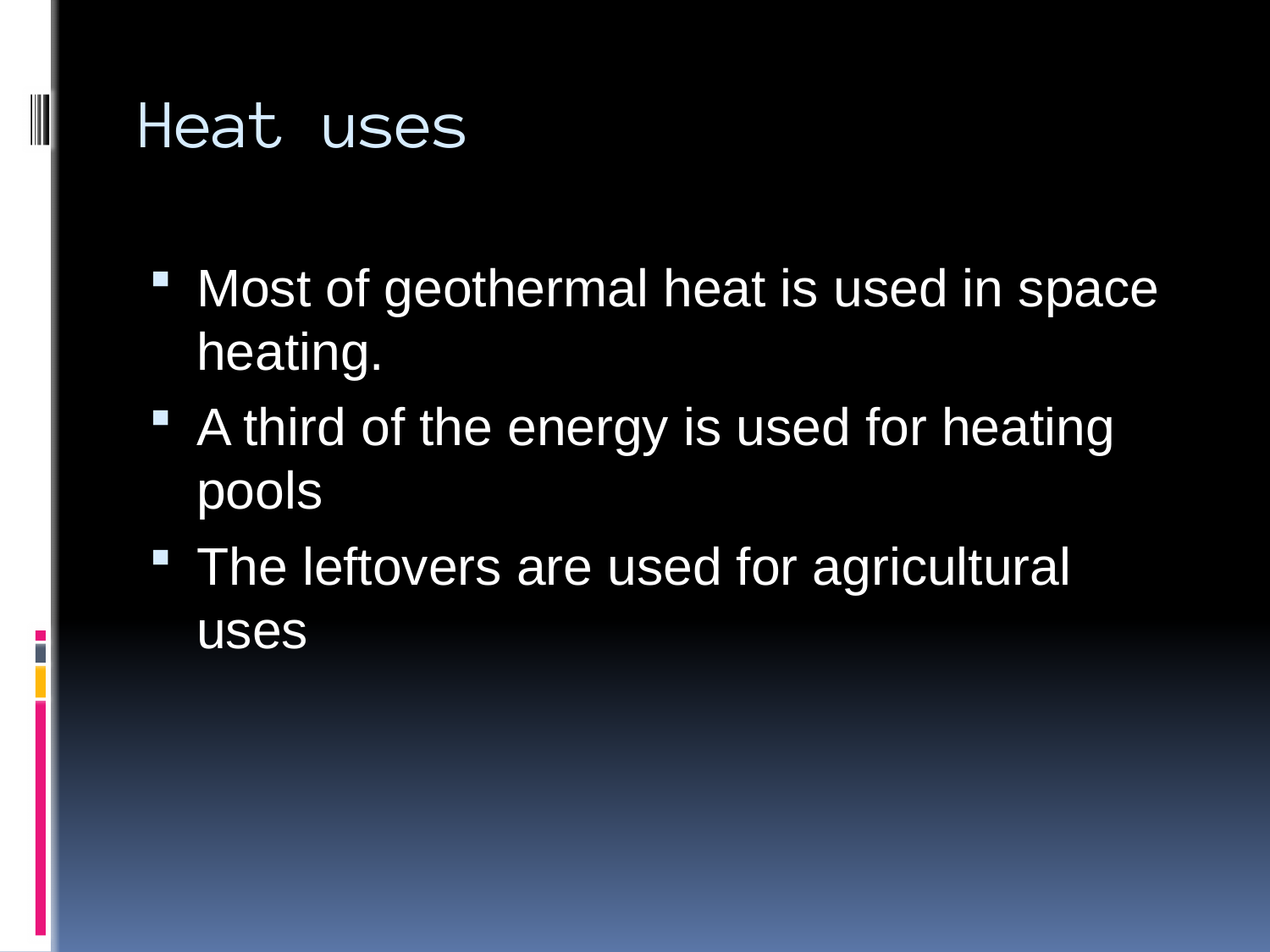

# Heat uses
Most of geothermal heat is used in space heating.
A third of the energy is used for heating pools
The leftovers are used for agricultural uses